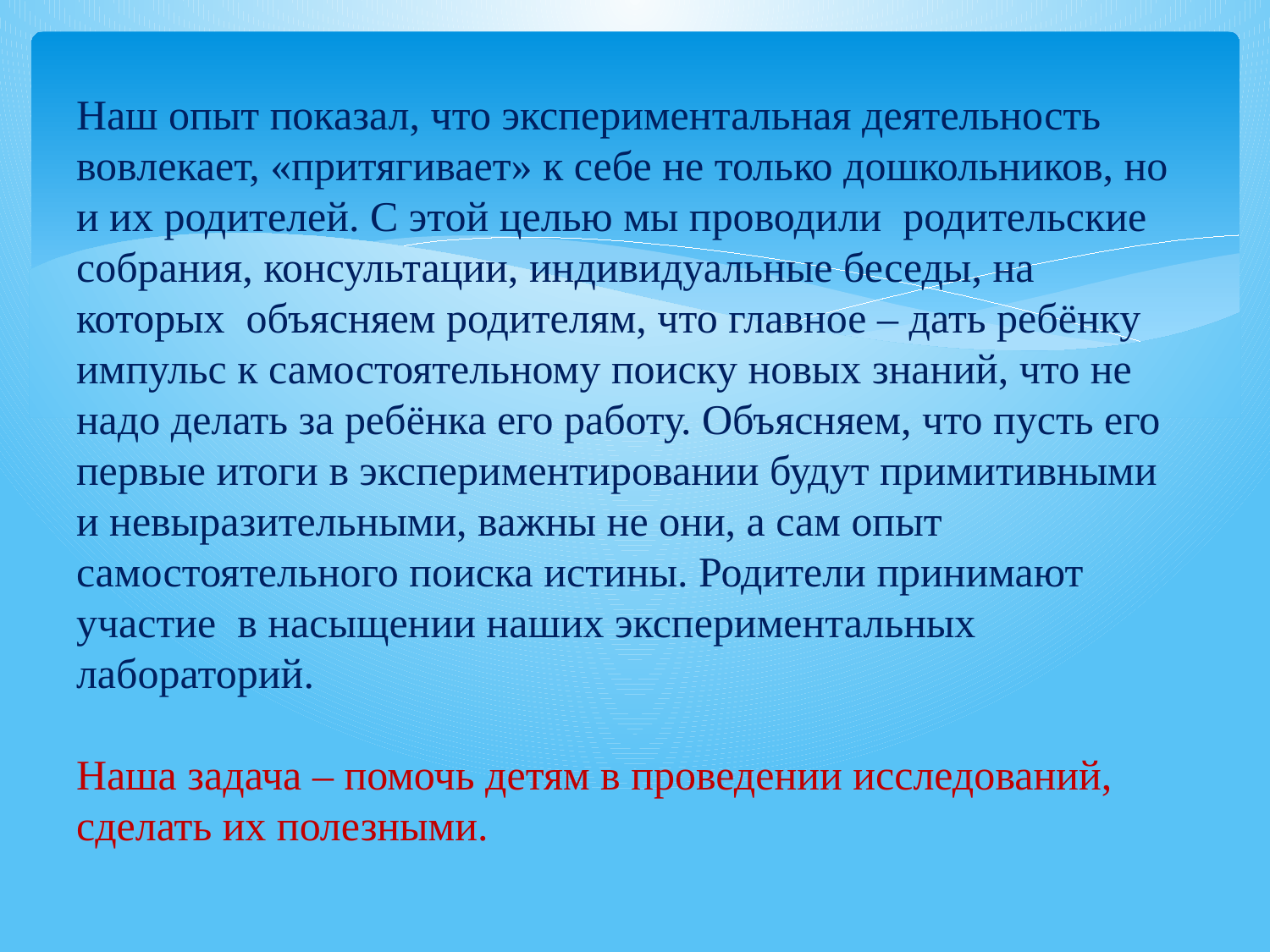

# Наш опыт показал, что экспериментальная деятельность вовлекает, «притягивает» к себе не только дошкольников, но и их родителей. С этой целью мы проводили  родительские собрания, консультации, индивидуальные беседы, на которых  объясняем родителям, что главное – дать ребёнку импульс к самостоятельному поиску новых знаний, что не надо делать за ребёнка его работу. Объясняем, что пусть его первые итоги в экспериментировании будут примитивными и невыразительными, важны не они, а сам опыт самостоятельного поиска истины. Родители принимают участие  в насыщении наших экспериментальных лабораторий.  Наша задача – помочь детям в проведении исследований, сделать их полезными.